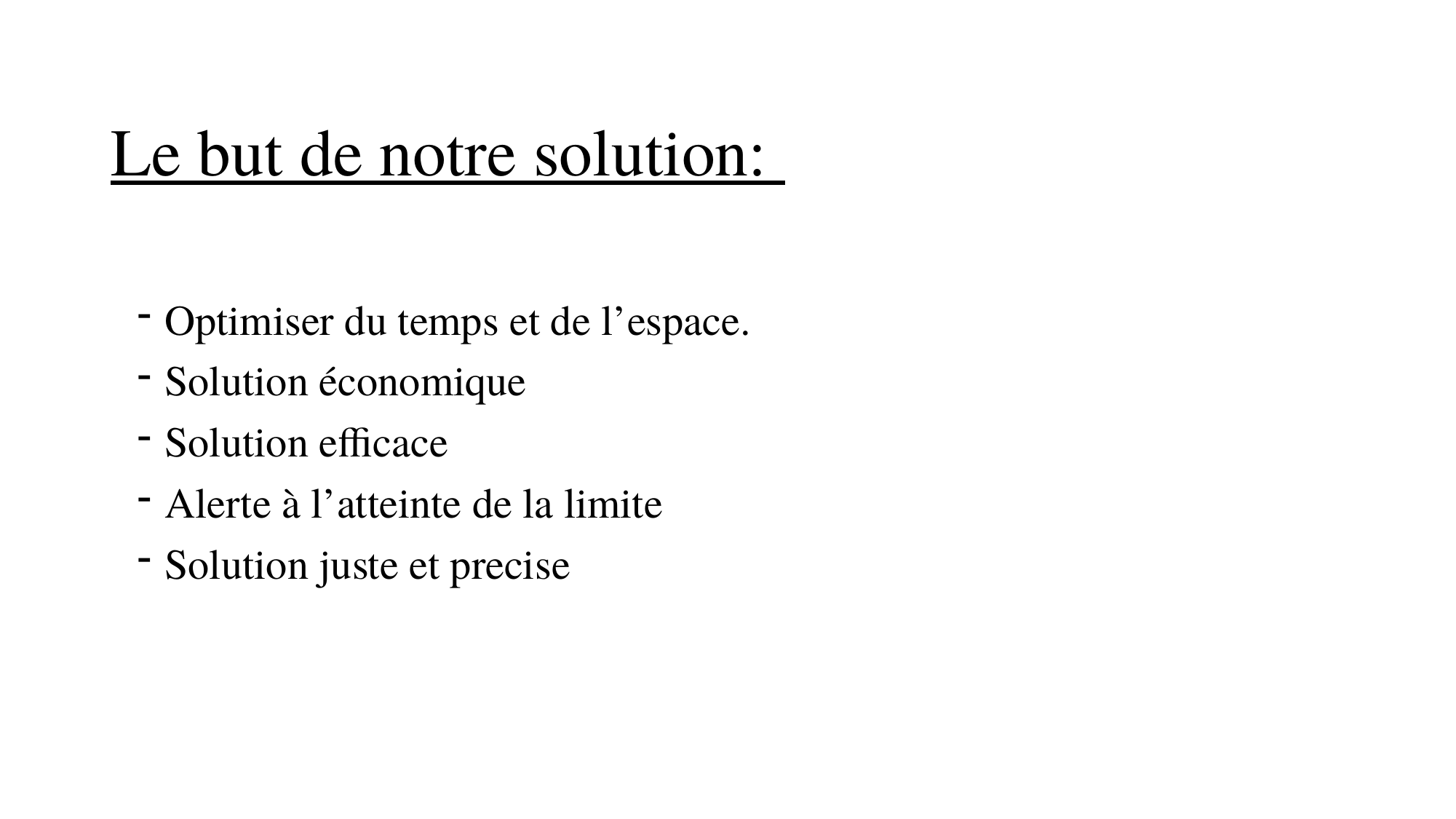

# Le but de notre solution:
Optimiser du temps et de l’espace.
Solution économique
Solution efficace
Alerte à l’atteinte de la limite
Solution juste et precise